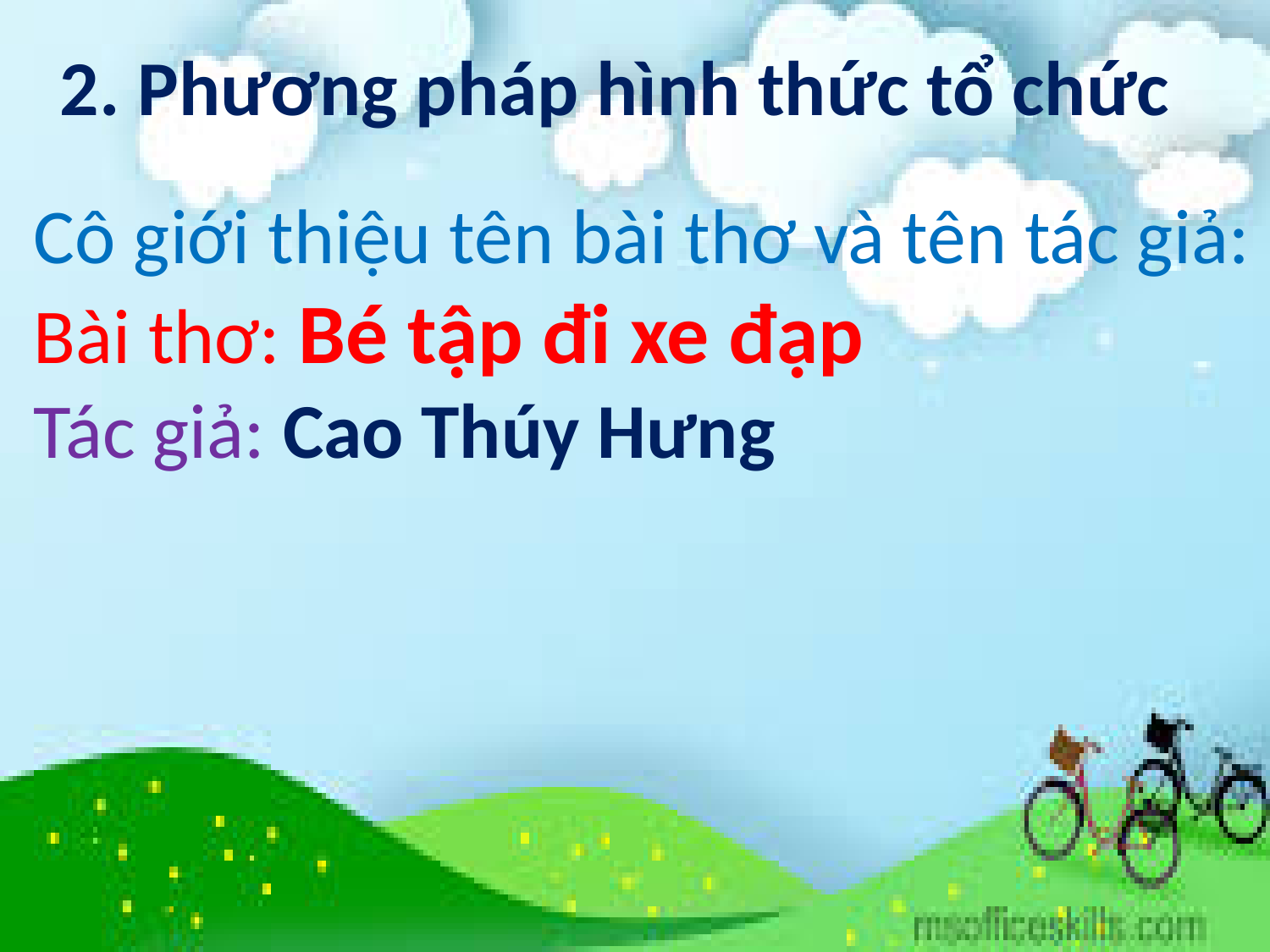

2. Phương pháp hình thức tổ chức
Cô giới thiệu tên bài thơ và tên tác giả:
Bài thơ: Bé tập đi xe đạp
Tác giả: Cao Thúy Hưng